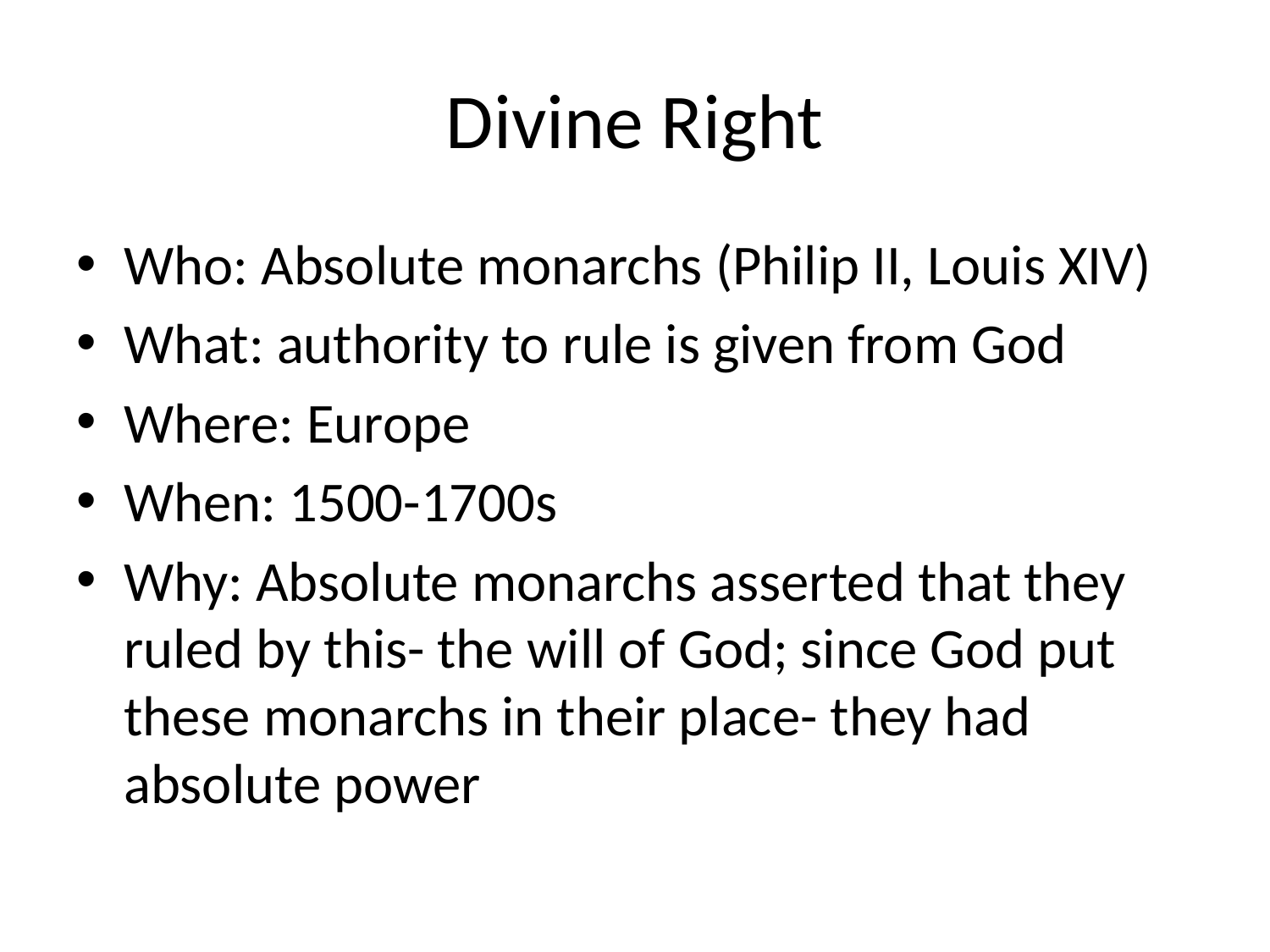

# Divine Right
Who: Absolute monarchs (Philip II, Louis XIV)
What: authority to rule is given from God
Where: Europe
When: 1500-1700s
Why: Absolute monarchs asserted that they ruled by this- the will of God; since God put these monarchs in their place- they had absolute power